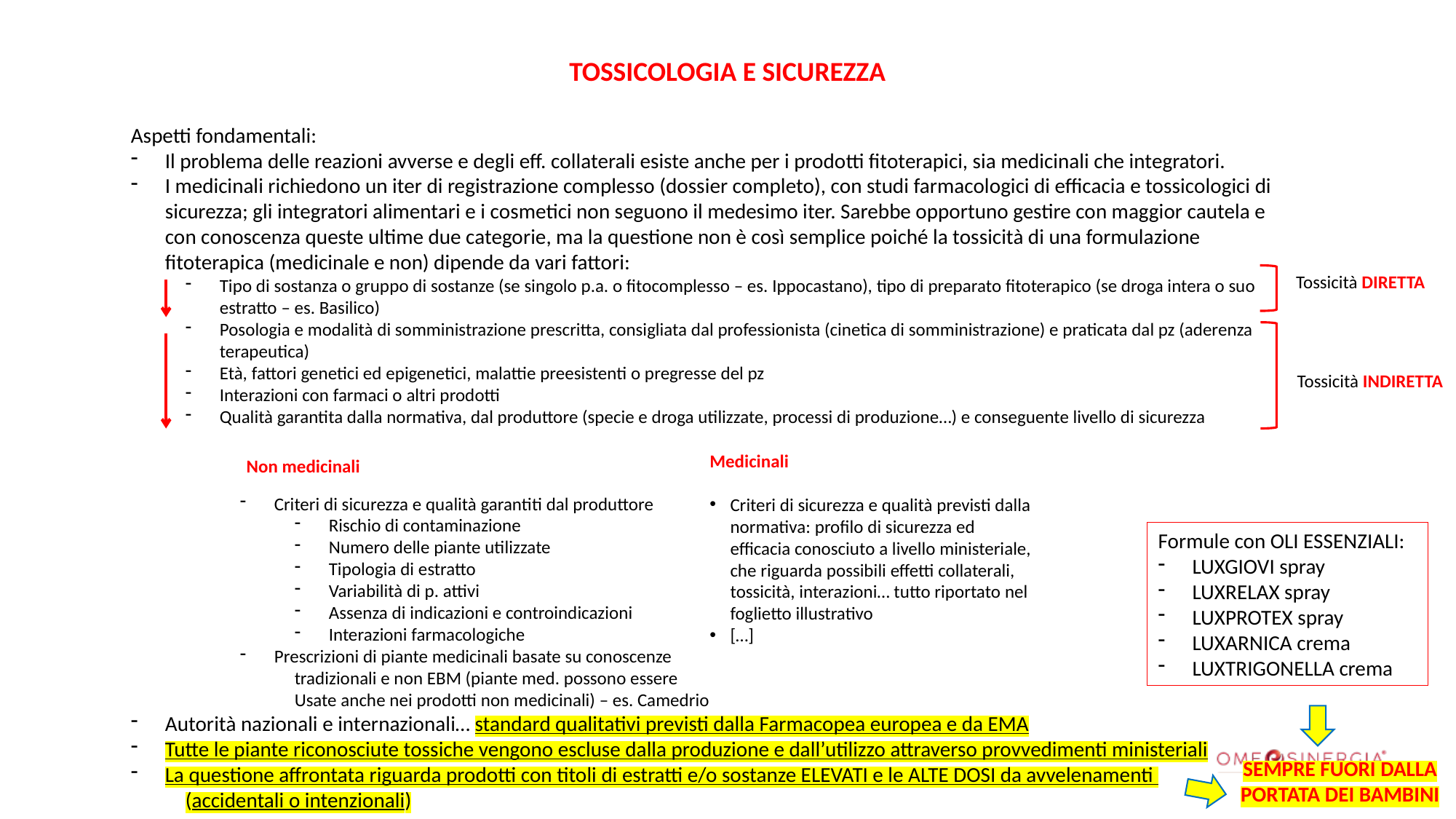

TOSSICOLOGIA E SICUREZZA
Aspetti fondamentali:
Il problema delle reazioni avverse e degli eff. collaterali esiste anche per i prodotti fitoterapici, sia medicinali che integratori.
I medicinali richiedono un iter di registrazione complesso (dossier completo), con studi farmacologici di efficacia e tossicologici di sicurezza; gli integratori alimentari e i cosmetici non seguono il medesimo iter. Sarebbe opportuno gestire con maggior cautela e con conoscenza queste ultime due categorie, ma la questione non è così semplice poiché la tossicità di una formulazione fitoterapica (medicinale e non) dipende da vari fattori:
Tipo di sostanza o gruppo di sostanze (se singolo p.a. o fitocomplesso – es. Ippocastano), tipo di preparato fitoterapico (se droga intera o suo estratto – es. Basilico)
Posologia e modalità di somministrazione prescritta, consigliata dal professionista (cinetica di somministrazione) e praticata dal pz (aderenza terapeutica)
Età, fattori genetici ed epigenetici, malattie preesistenti o pregresse del pz
Interazioni con farmaci o altri prodotti
Qualità garantita dalla normativa, dal produttore (specie e droga utilizzate, processi di produzione…) e conseguente livello di sicurezza

Criteri di sicurezza e qualità garantiti dal produttore
Rischio di contaminazione
Numero delle piante utilizzate
Tipologia di estratto
Variabilità di p. attivi
Assenza di indicazioni e controindicazioni
Interazioni farmacologiche
Prescrizioni di piante medicinali basate su conoscenze
tradizionali e non EBM (piante med. possono essere
Usate anche nei prodotti non medicinali) – es. Camedrio
Autorità nazionali e internazionali… standard qualitativi previsti dalla Farmacopea europea e da EMA
Tutte le piante riconosciute tossiche vengono escluse dalla produzione e dall’utilizzo attraverso provvedimenti ministeriali
La questione affrontata riguarda prodotti con titoli di estratti e/o sostanze ELEVATI e le ALTE DOSI da avvelenamenti
(accidentali o intenzionali)

Tossicità DIRETTA

Tossicità INDIRETTA
Medicinali

Criteri di sicurezza e qualità previsti dalla normativa: profilo di sicurezza ed efficacia conosciuto a livello ministeriale, che riguarda possibili effetti collaterali, tossicità, interazioni… tutto riportato nel foglietto illustrativo
[…]

Non medicinali
Formule con OLI ESSENZIALI:
LUXGIOVI spray
LUXRELAX spray
LUXPROTEX spray
LUXARNICA crema
LUXTRIGONELLA crema

SEMPRE FUORI DALLA PORTATA DEI BAMBINI